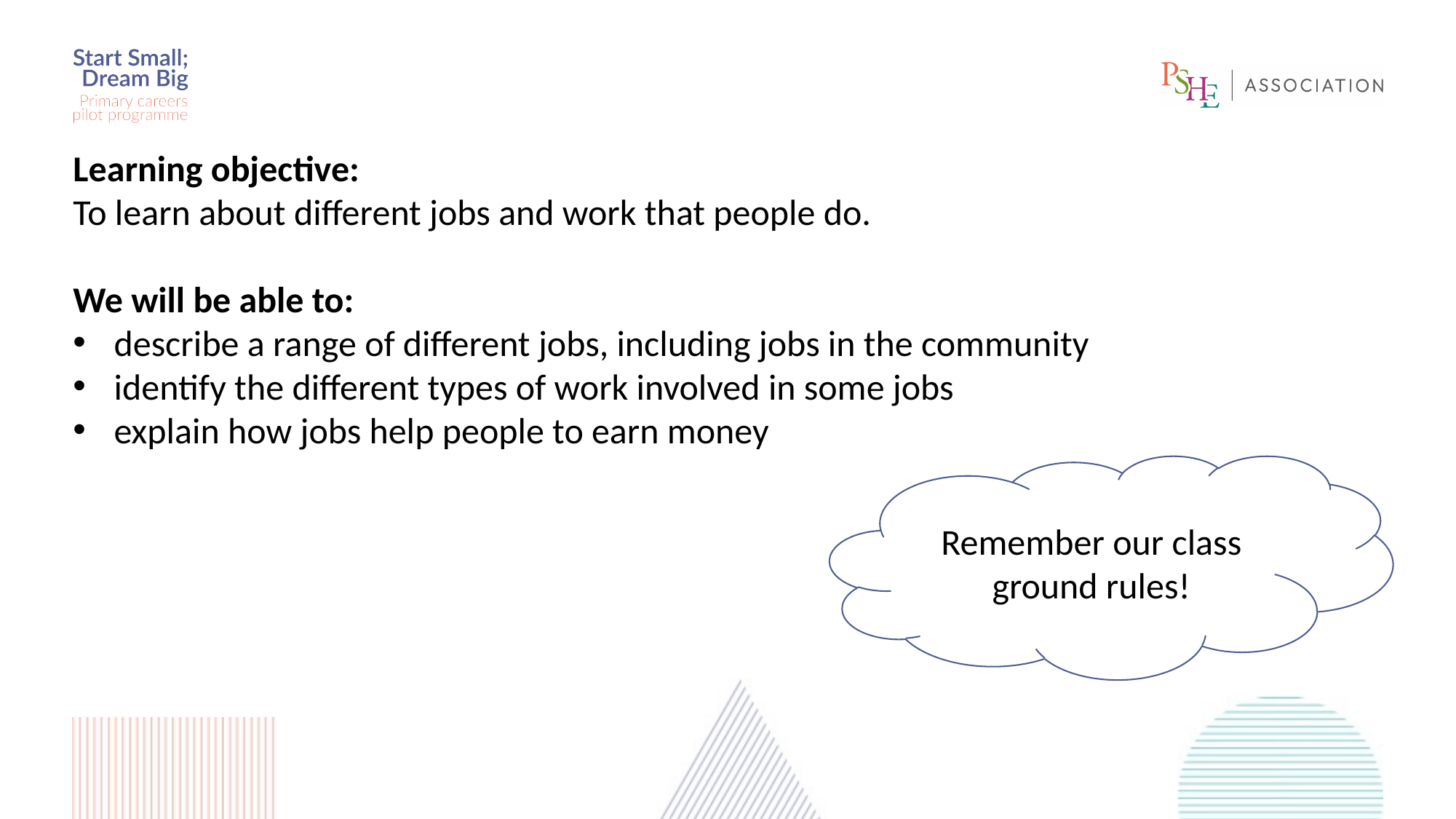

Learning objective:
To learn about different jobs and work that people do.
We will be able to:
describe a range of different jobs, including jobs in the community
identify the different types of work involved in some jobs
explain how jobs help people to earn money
Remember our class ground rules!